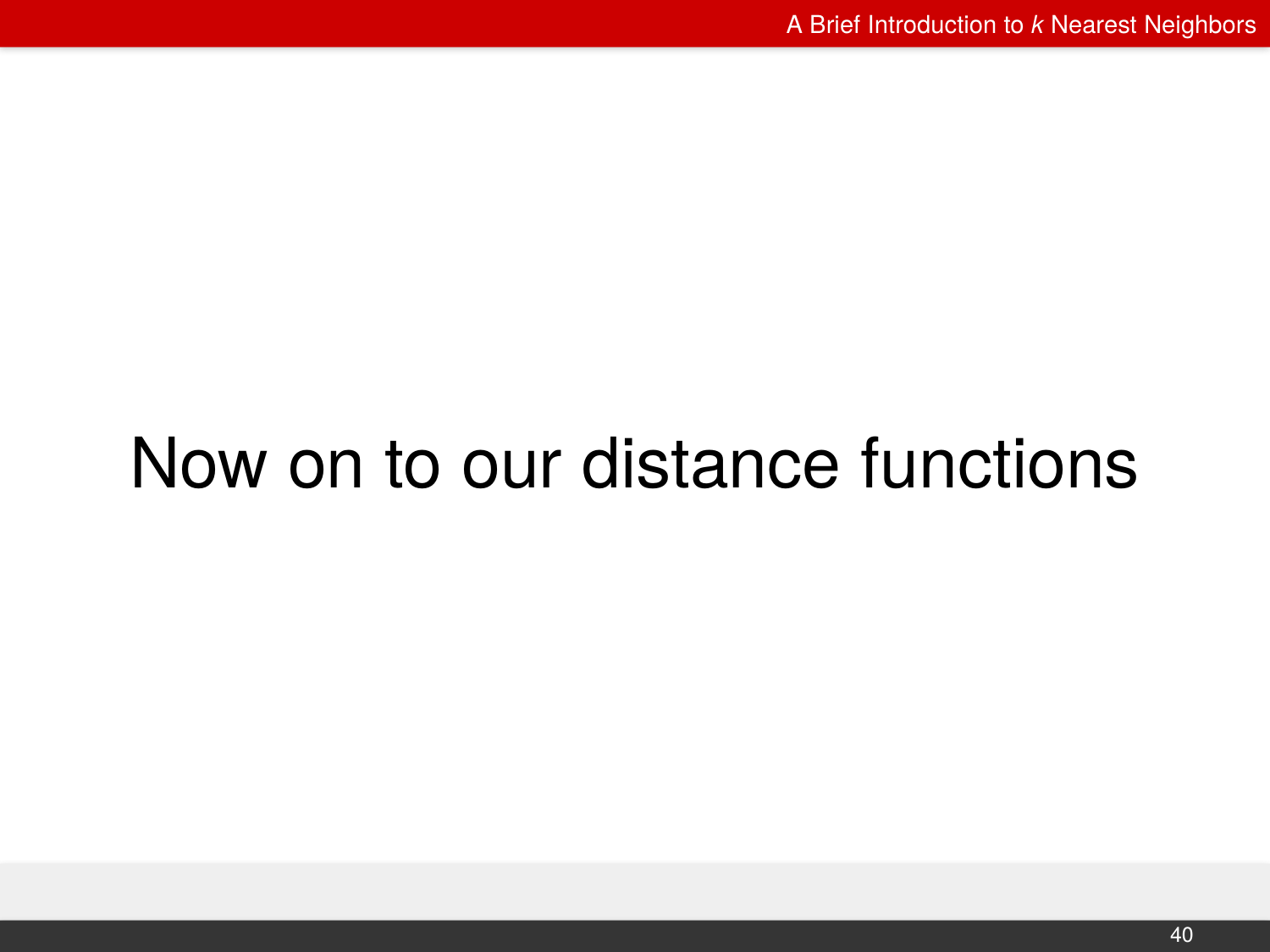

# Now on to our distance functions
40